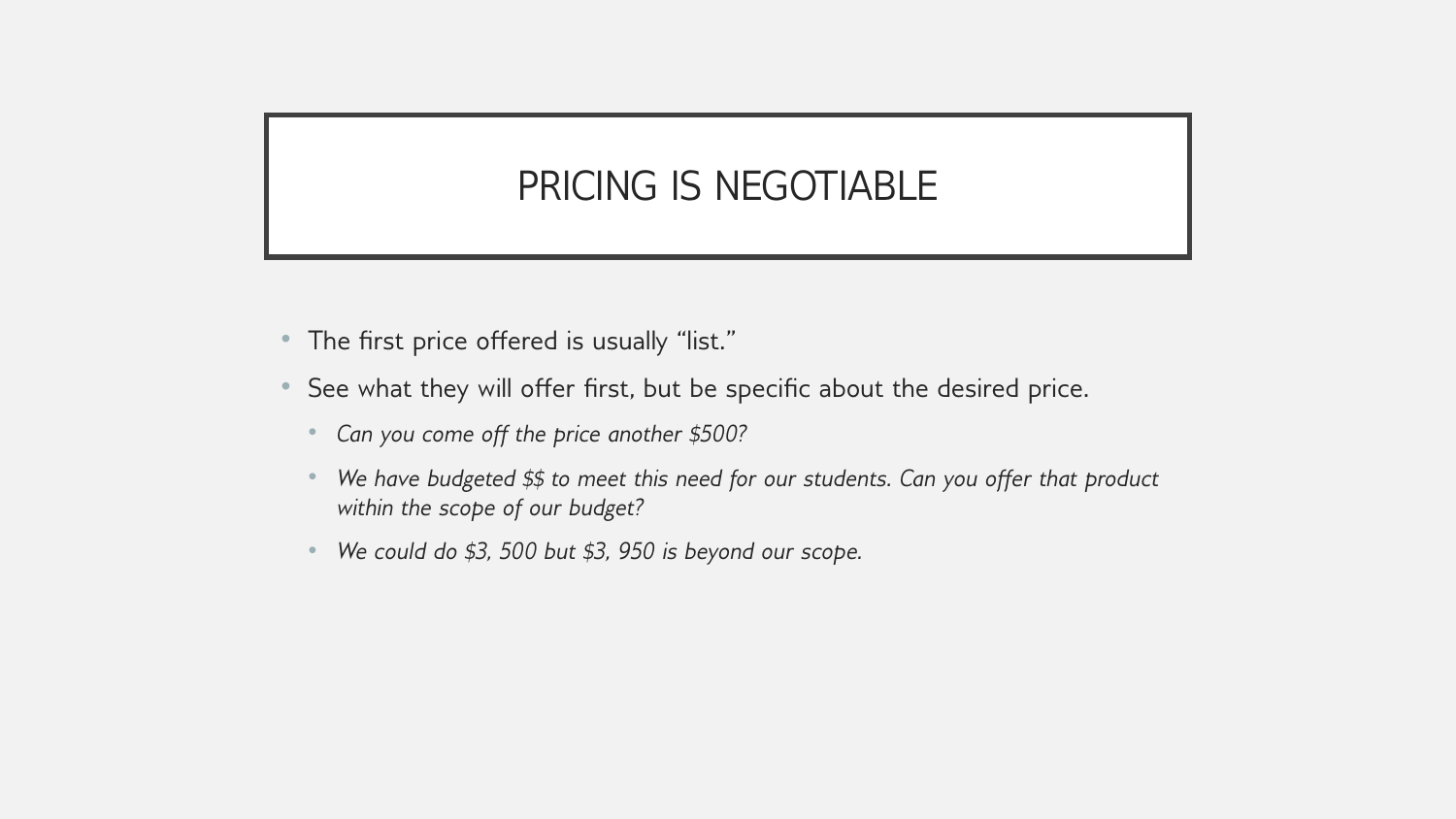

# PRICING IS NEGOTIABLE
The first price offered is usually “list.”
See what they will offer first, but be specific about the desired price.
Can you come off the price another $500?
We have budgeted $$ to meet this need for our students. Can you offer that product within the scope of our budget?
We could do $3, 500 but $3, 950 is beyond our scope.